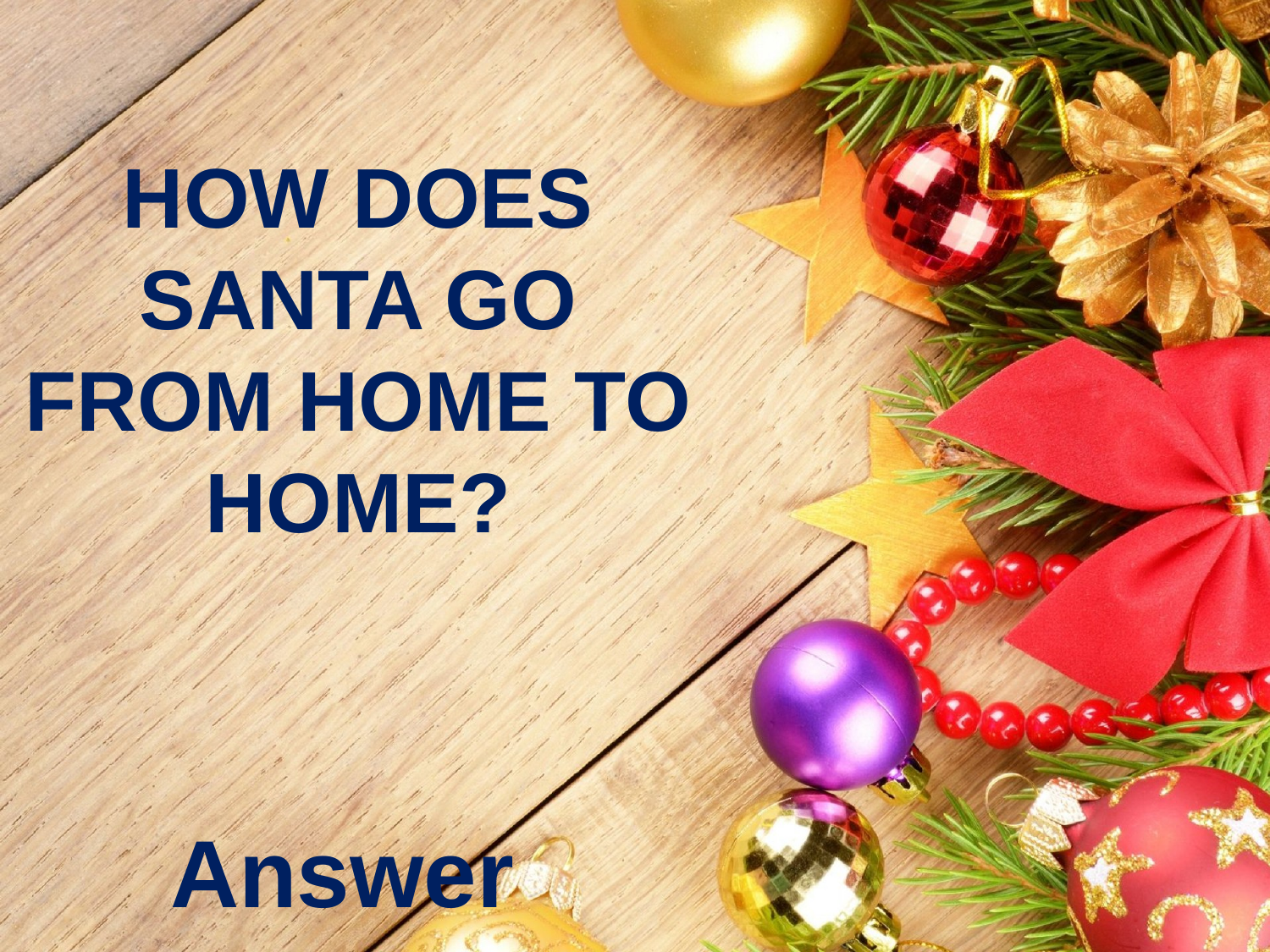

# How does santa go from home to home?
Answer